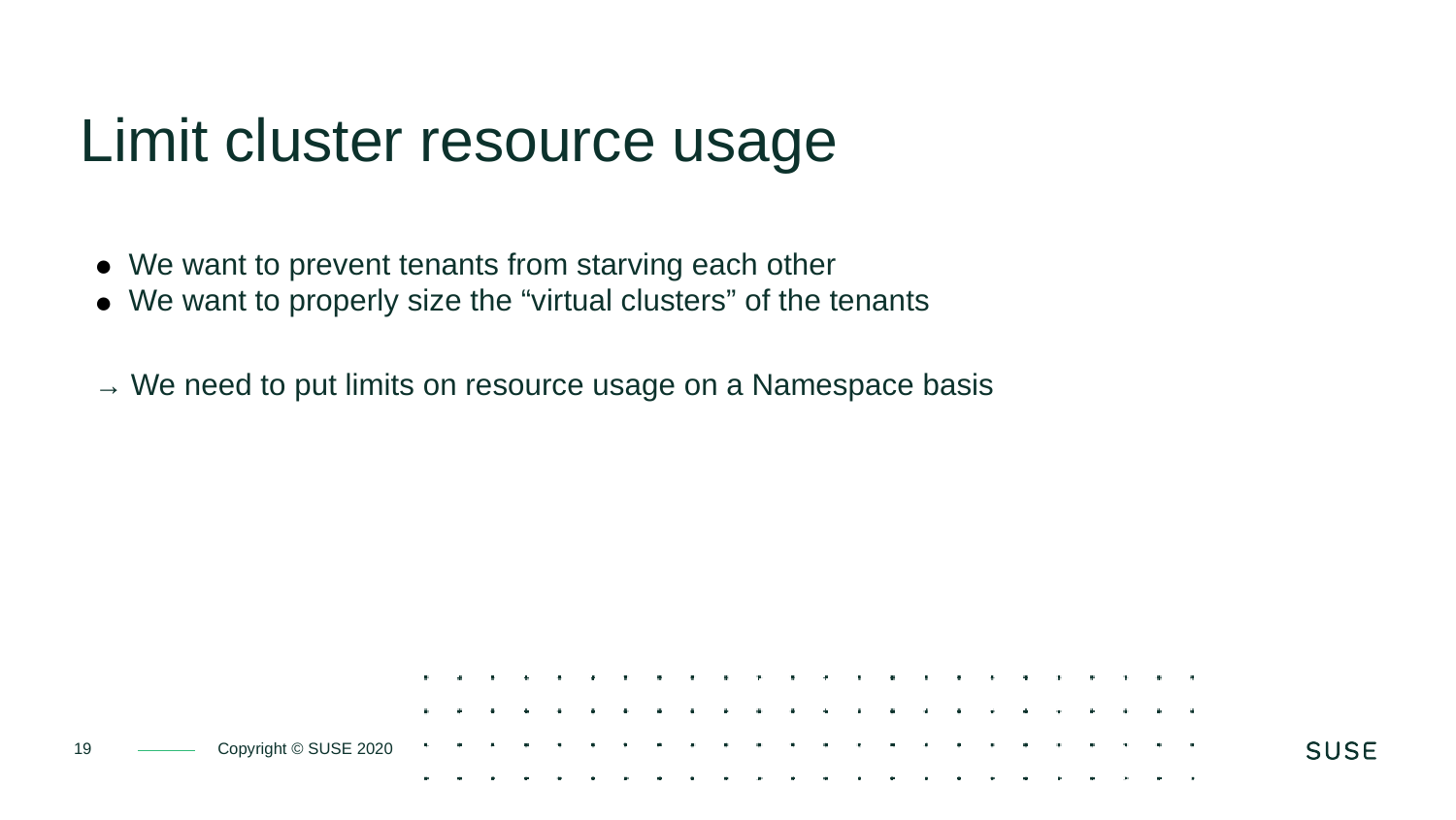

Limit cluster resource usage
We want to prevent tenants from starving each other
We want to properly size the “virtual clusters” of the tenants

→ We need to put limits on resource usage on a Namespace basis